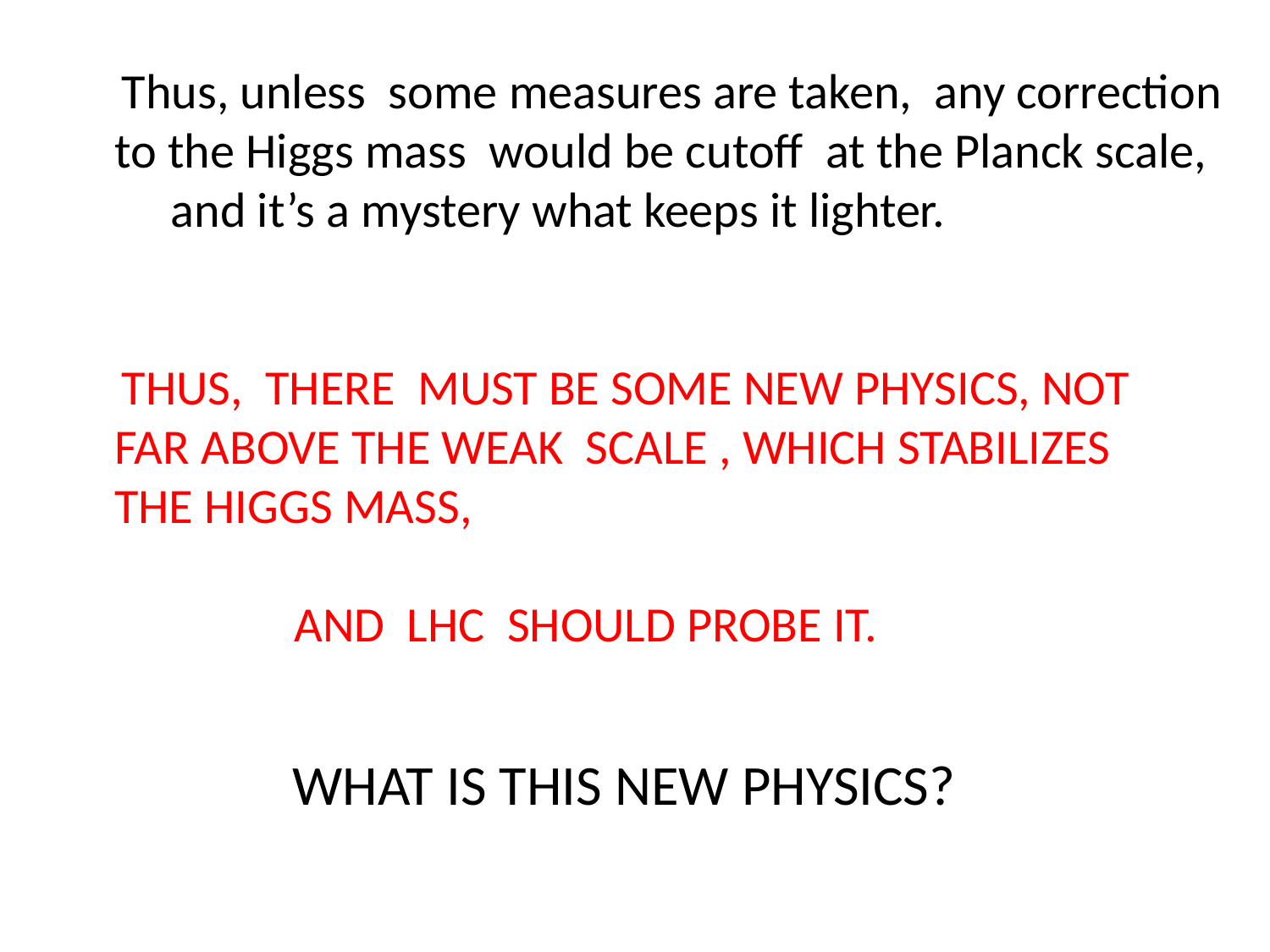

Thus, unless  some measures are taken,  any correction
to the Higgs mass  would be cutoff  at the Planck scale,
     and it’s a mystery what keeps it lighter.

 THUS,  THERE  MUST BE SOME NEW PHYSICS, NOT
FAR ABOVE THE WEAK  SCALE , WHICH STABILIZES
THE HIGGS MASS,

                AND  LHC  SHOULD PROBE IT.

              WHAT IS THIS NEW PHYSICS?